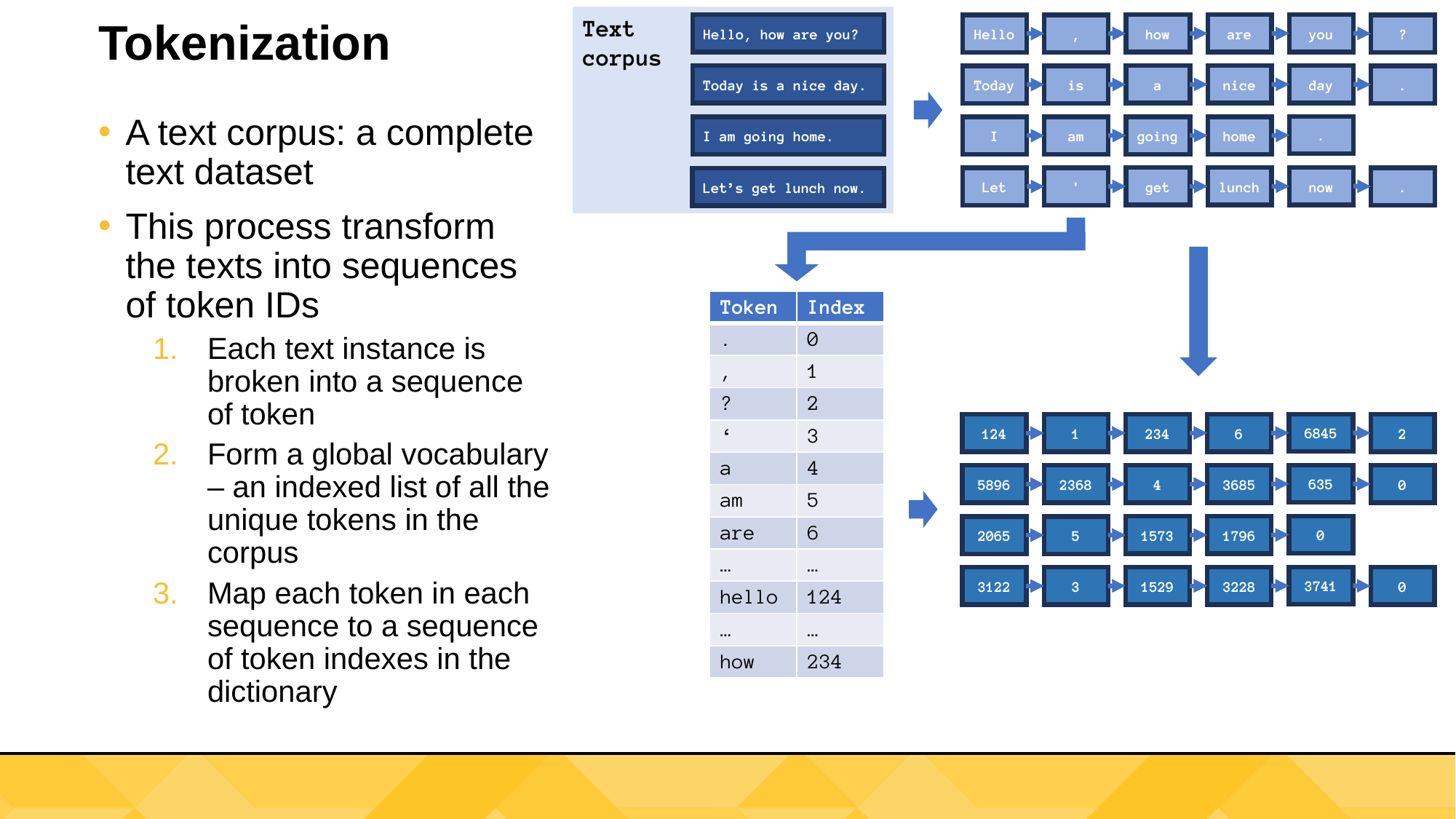

Text
corpus
# Tokenization
you
Hello, how are you?
how
are
Hello
,
?
Today is a nice day.
day
a
nice
Today
is
.

A text corpus: a complete text dataset
This process transform the texts into sequences of token IDs
Each text instance is broken into a sequence of token
Form a global vocabulary – an indexed list of all the unique tokens in the corpus
Map each token in each sequence to a sequence of token indexes in the dictionary
.
going
home
I am going home.
I
am
now
get
lunch
Let
'
.
Let’s get lunch now.

| Token | Index |
| --- | --- |
| . | 0 |
| , | 1 |
| ? | 2 |
| ‘ | 3 |
| a | 4 |
| am | 5 |
| are | 6 |
| … | … |
| hello | 124 |
| … | … |
| how | 234 |

6845
234
6
124
1
2
635
4
3685
5896
2368
0

0
1573
1796
2065
5
3741
1529
3228
3122
3
0